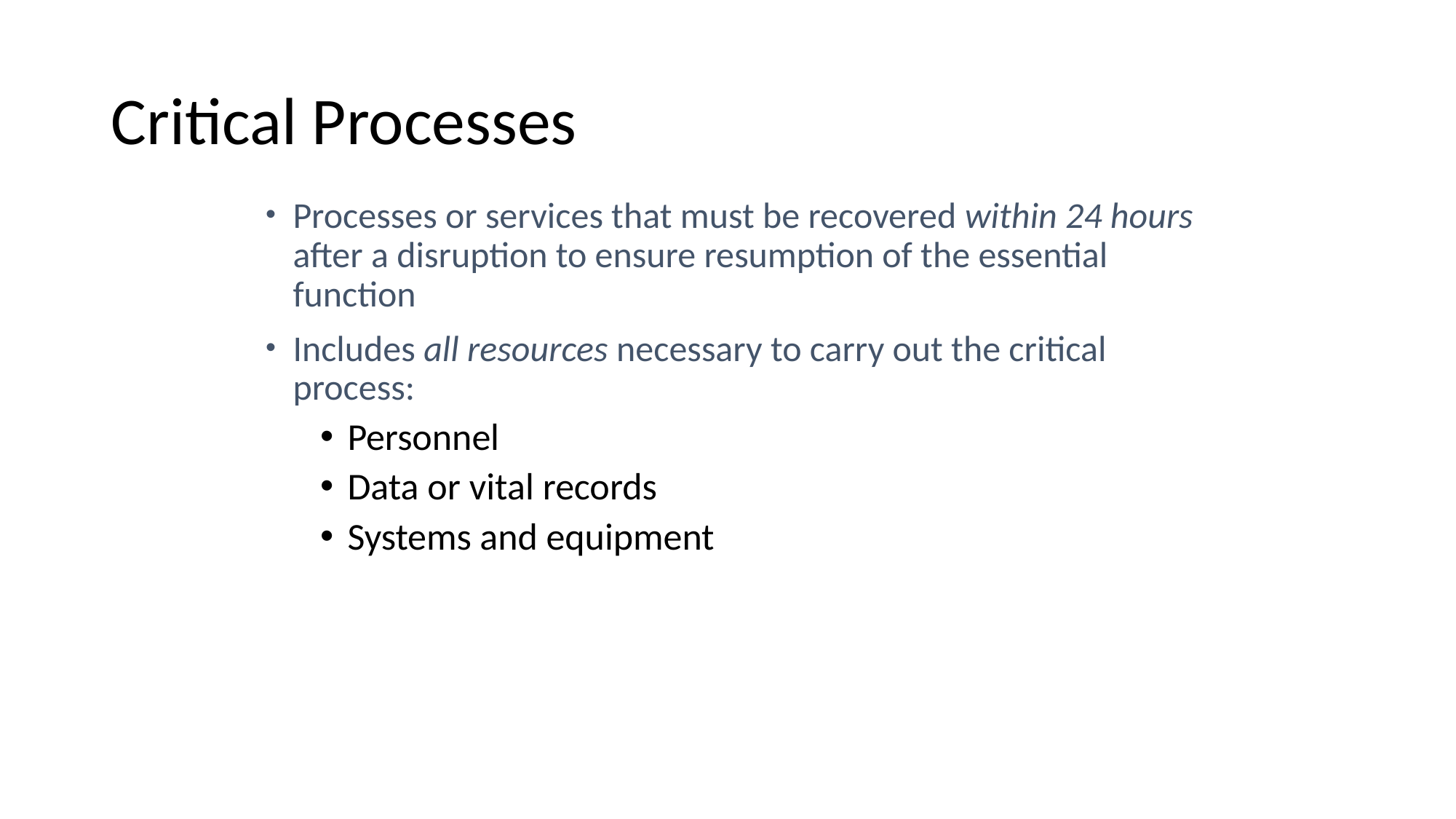

Critical Processes
Processes or services that must be recovered within 24 hours after a disruption to ensure resumption of the essential function
Includes all resources necessary to carry out the critical process:
Personnel
Data or vital records
Systems and equipment